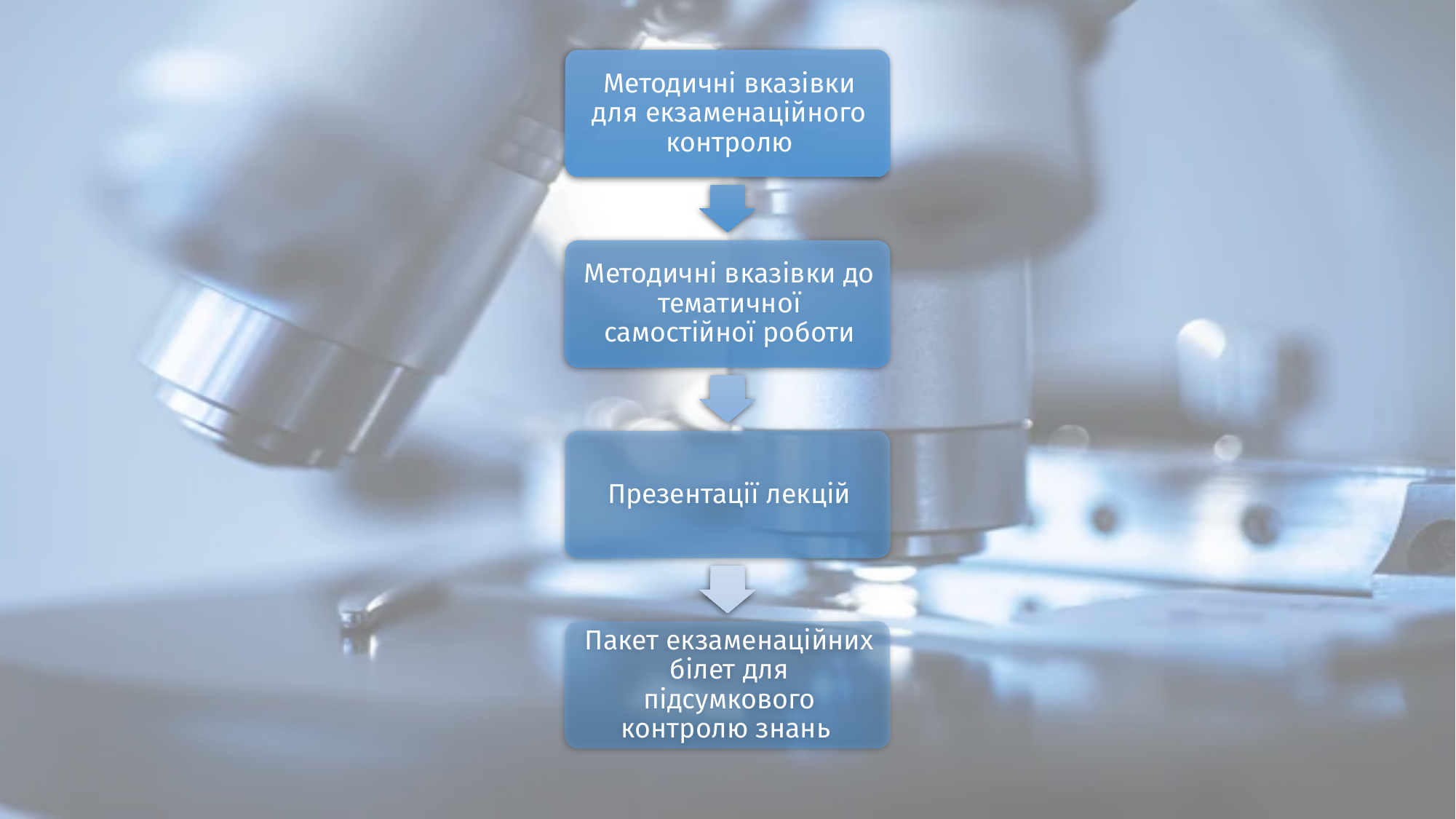

Методичні вказівки для екзаменаційного контролю

Методичні вказівки до тематичної самостійної роботи

Презентації лекцій

Пакет екзаменаційних білет для підсумкового контролю знань